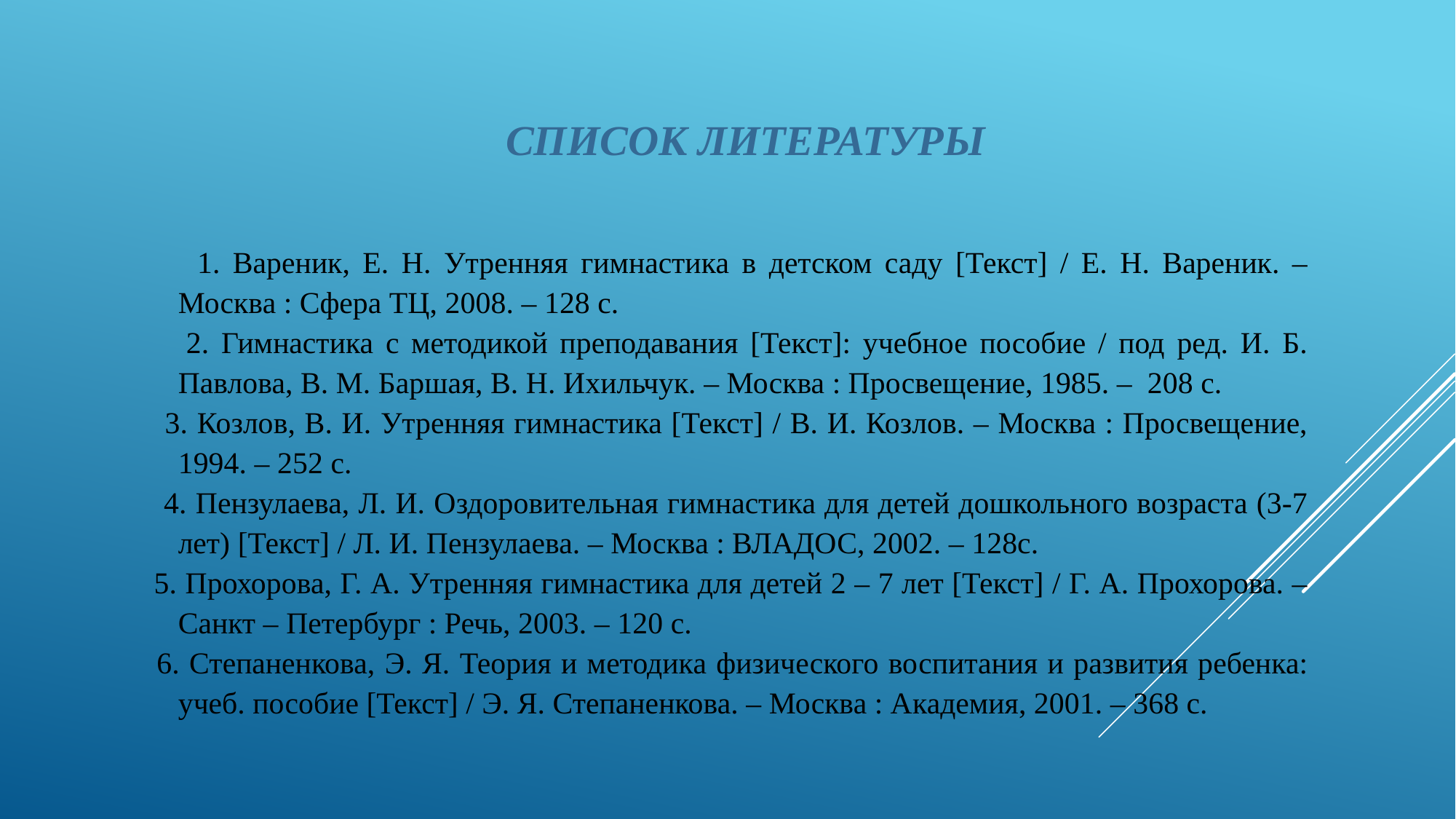

СПИСОК ЛИТЕРАТУРЫ
     1. Вареник, Е. Н. Утренняя гимнастика в детском саду [Текст] / Е. Н. Вареник. – Москва : Сфера ТЦ, 2008. – 128 с.
    2. Гимнастика с методикой преподавания [Текст]: учебное пособие / под ред. И. Б. Павлова, В. М. Баршая, В. Н. Ихильчук. – Москва : Просвещение, 1985. –  208 с.
   3. Козлов, В. И. Утренняя гимнастика [Текст] / В. И. Козлов. – Москва : Просвещение, 1994. – 252 с.
   4. Пензулаева, Л. И. Оздоровительная гимнастика для детей дошкольного возраста (3-7 лет) [Текст] / Л. И. Пензулаева. – Москва : ВЛАДОС, 2002. – 128с.
  5. Прохорова, Г. А. Утренняя гимнастика для детей 2 – 7 лет [Текст] / Г. А. Прохорова. – Санкт – Петербург : Речь, 2003. – 120 с.
  6. Степаненкова, Э. Я. Теория и методика физического воспитания и развития ребенка: учеб. пособие [Текст] / Э. Я. Степаненкова. – Москва : Академия, 2001. – 368 с.